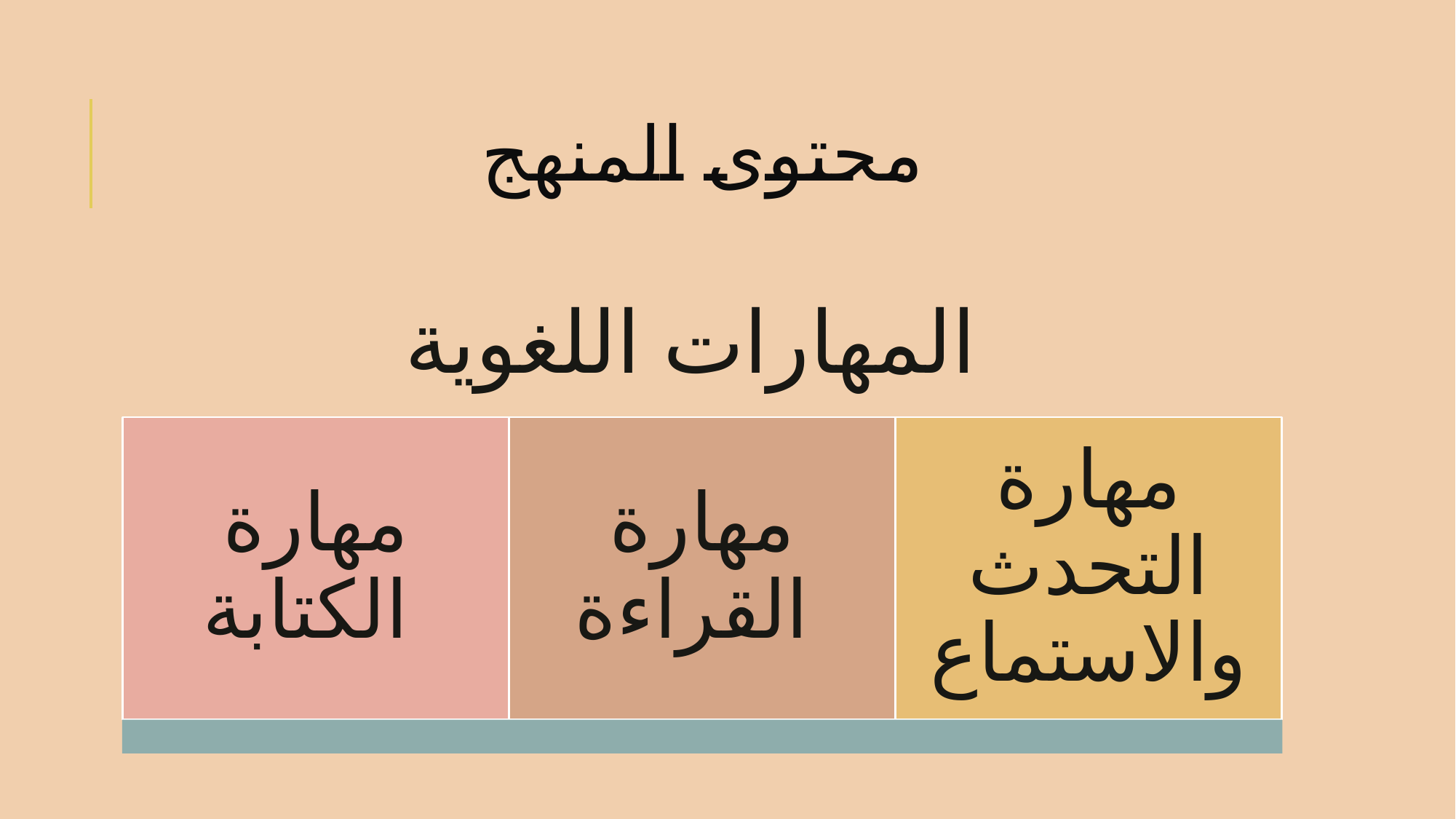

# محتوى المنهج
المهارات اللغوية
مهارة الكتابة
مهارة القراءة
مهارة التحدث والاستماع